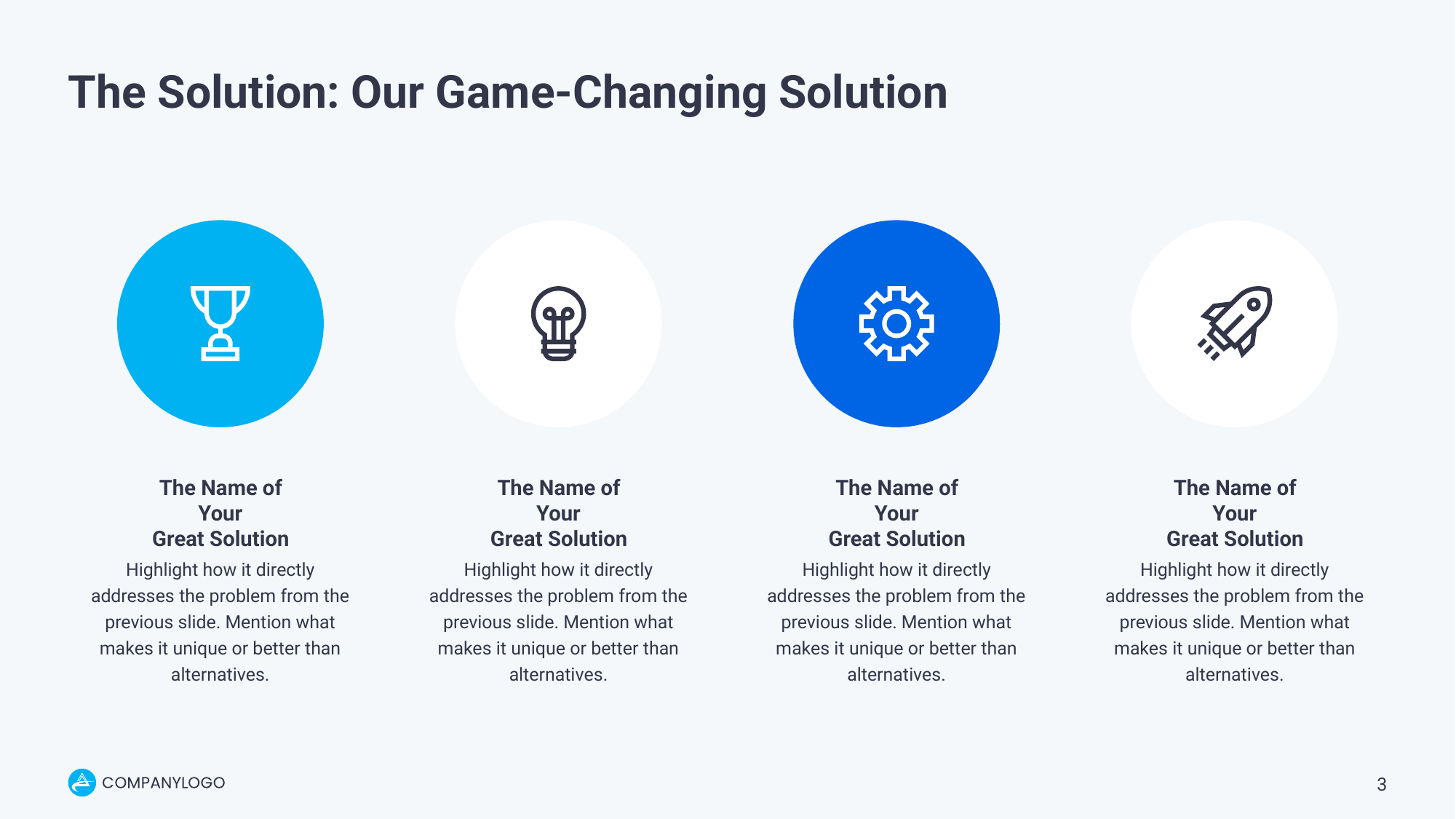

# The Solution: Our Game-Changing Solution

The Name of Your
Great Solution
The Name of Your
Great Solution
The Name of Your
Great Solution
The Name of Your
Great Solution
Highlight how it directly addresses the problem from the previous slide. Mention what makes it unique or better than alternatives.
Highlight how it directly addresses the problem from the previous slide. Mention what makes it unique or better than alternatives.
Highlight how it directly addresses the problem from the previous slide. Mention what makes it unique or better than alternatives.
Highlight how it directly addresses the problem from the previous slide. Mention what makes it unique or better than alternatives.